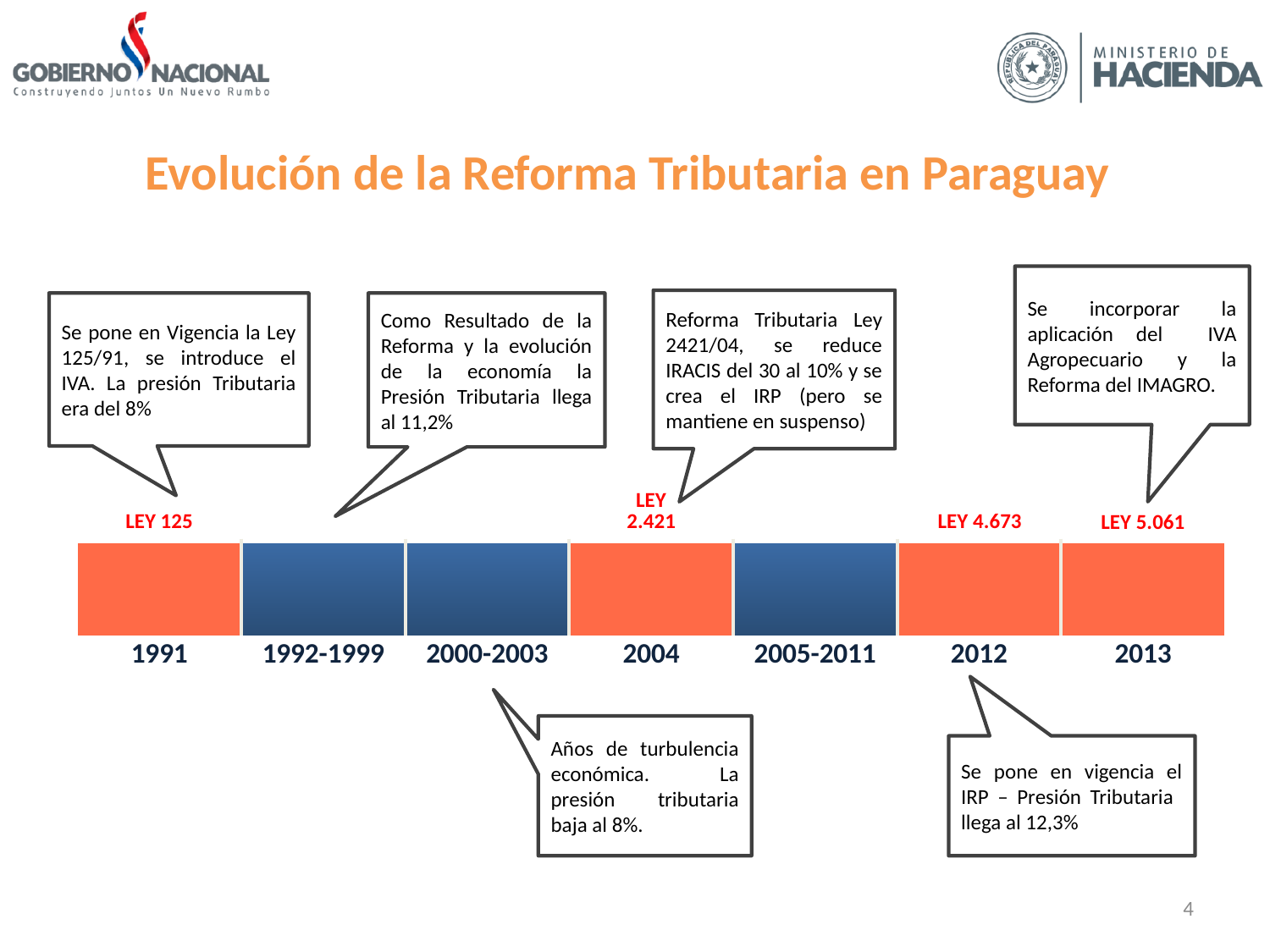

Evolución de la Reforma Tributaria en Paraguay
Se incorporar la aplicación del  IVA Agropecuario y la Reforma del IMAGRO.
Reforma Tributaria Ley 2421/04, se reduce IRACIS del 30 al 10% y se crea el IRP (pero se mantiene en suspenso)
Se pone en Vigencia la Ley 125/91, se introduce el IVA. La presión Tributaria era del 8%
Como Resultado de la Reforma y la evolución de la economía la Presión Tributaria llega al 11,2%
| LEY 125 |  |  | LEY 2.421 | LEY 4.673 |  | LEY 5.061 |
| --- | --- | --- | --- | --- | --- | --- |
|  |  |  |  |  |  |  |
| 1991 | 1992-1999 | 2000-2003 | 2004 | 2005-2011 | 2012 | 2013 |
Años de turbulencia económica. La presión tributaria baja al 8%.
Se pone en vigencia el IRP – Presión Tributaria  llega al 12,3%
4